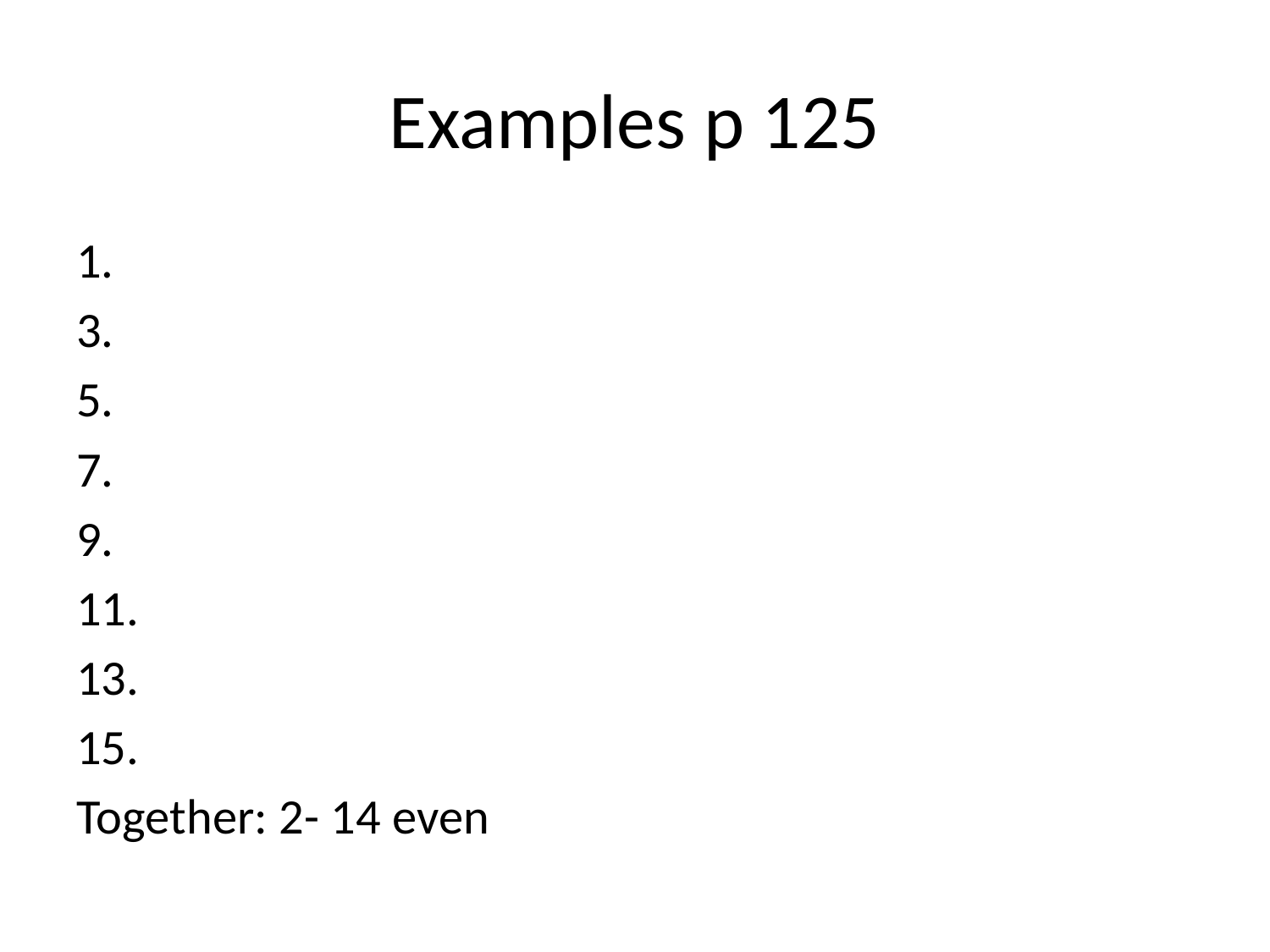

# Examples p 125
1.
3.
5.
7.
9.
11.
13.
15.
Together: 2- 14 even